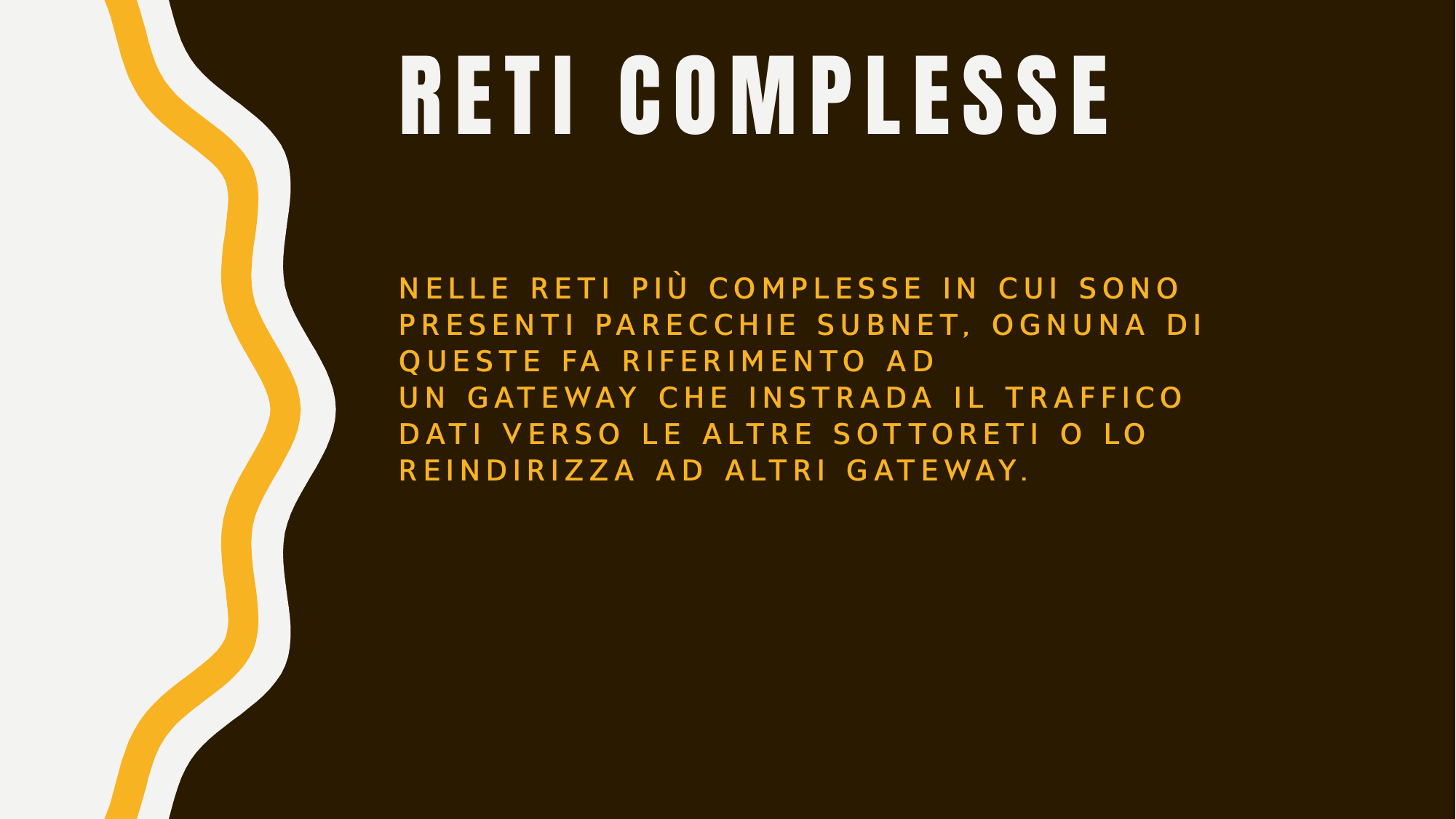

# RETI COMPLESSE
NELLE reti più complesse in cui sono presenti parecchie subnet, ognuna di queste fa riferimento ad un GATEWAY che instrada il traffico dati verso le altre sottoreti o lo reindirizza ad altri GATEWAY.